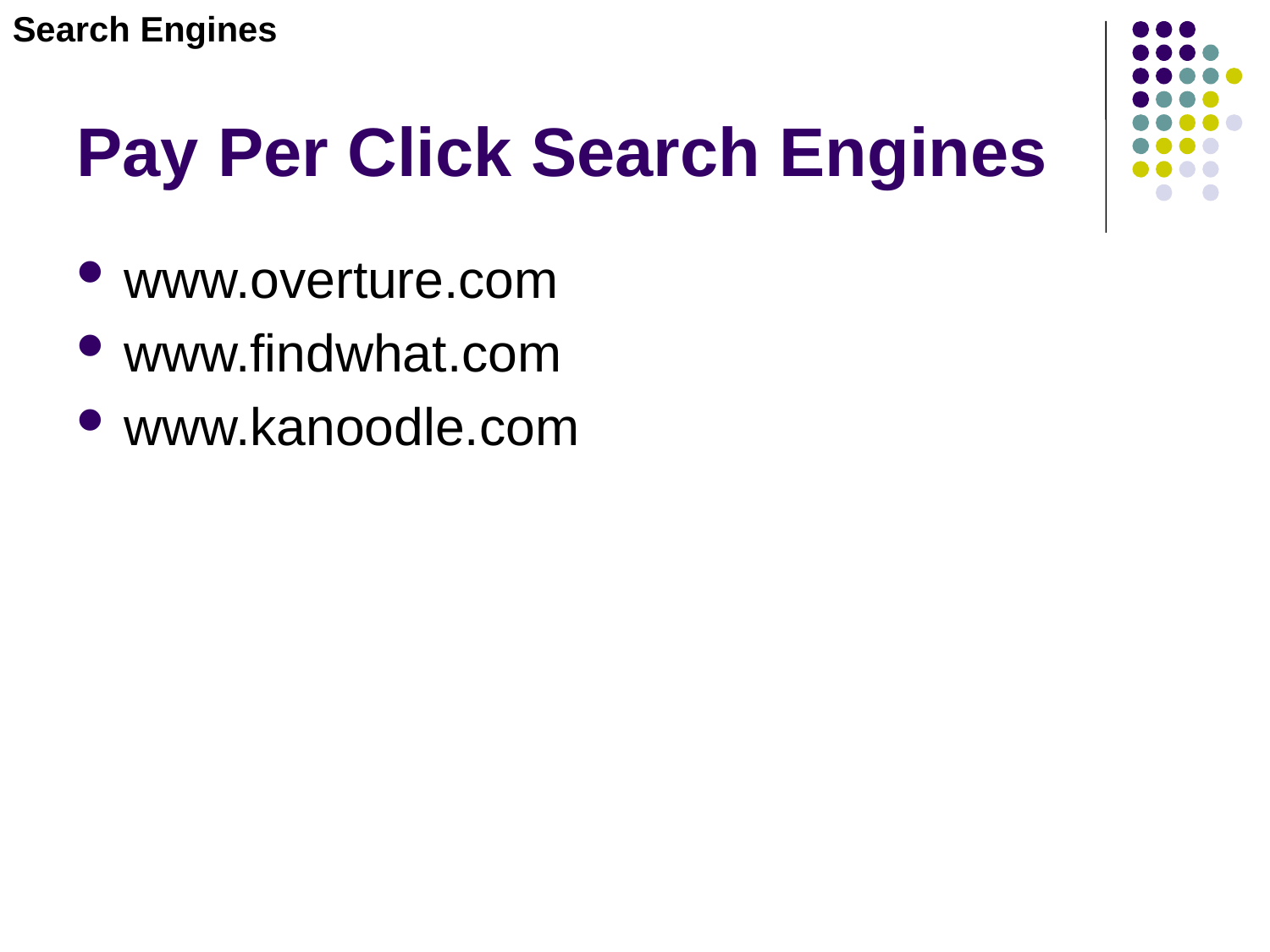

Search Engines
# Pay Per Click Search Engines
www.overture.com
www.findwhat.com
www.kanoodle.com